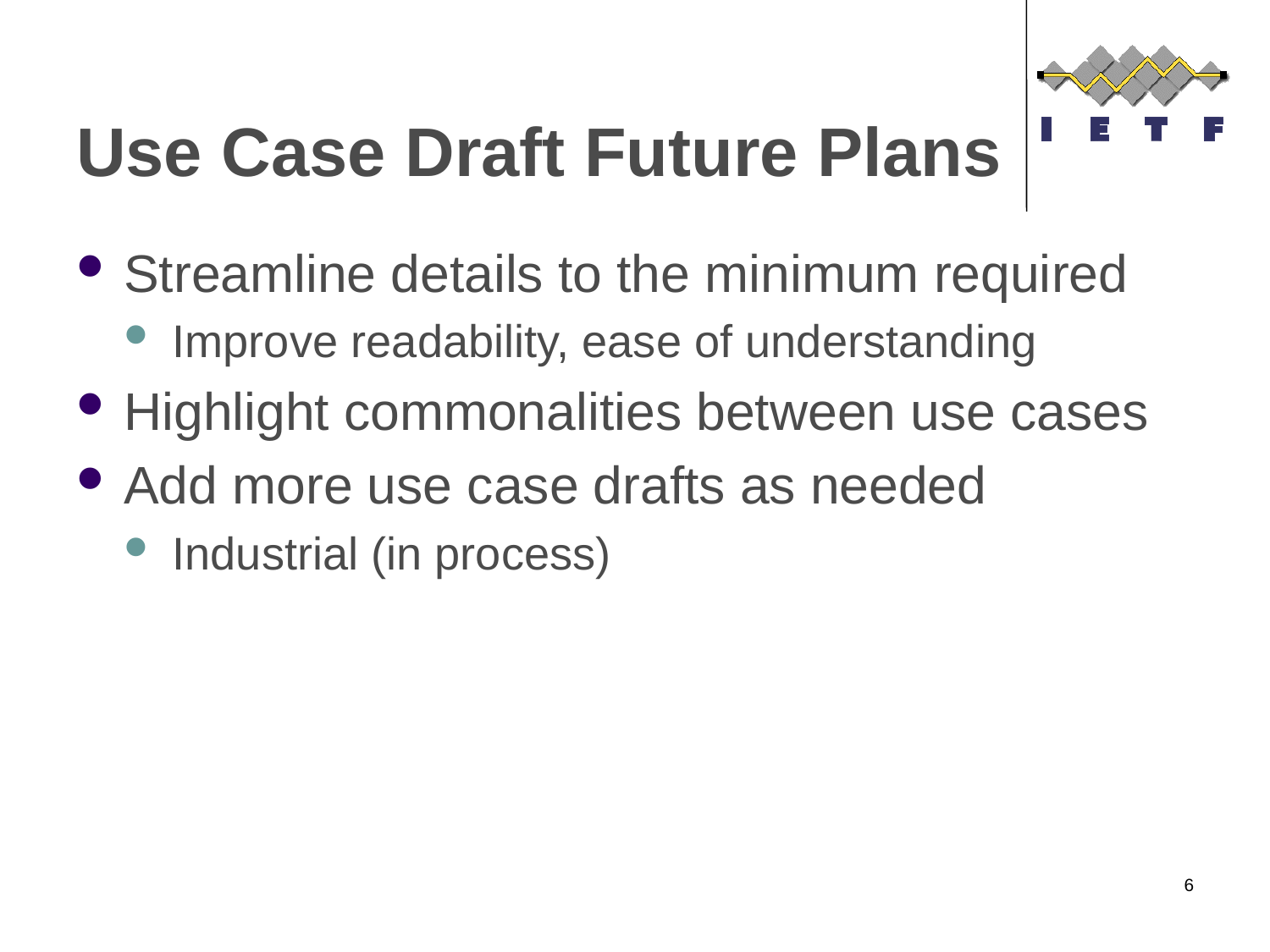

# Use Case Draft Future Plans
Streamline details to the minimum required
Improve readability, ease of understanding
Highlight commonalities between use cases
Add more use case drafts as needed
Industrial (in process)

6